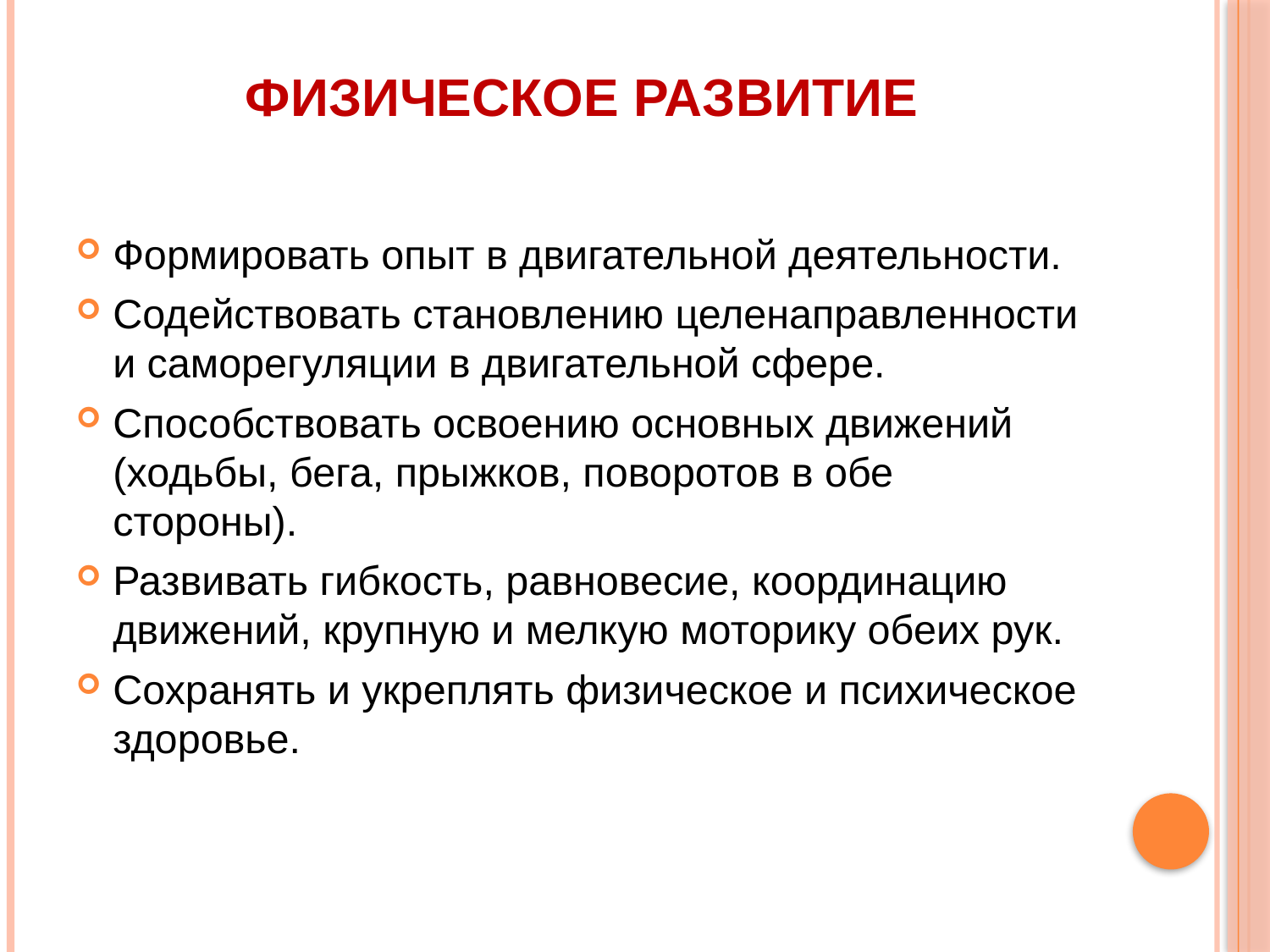

# Физическое развитие
Формировать опыт в двигательной деятельности.
Содействовать становлению целенаправленности и саморегуляции в двигательной сфере.
Способствовать освоению основных движений (ходьбы, бега, прыжков, поворотов в обе стороны).
Развивать гибкость, равновесие, координацию движений, крупную и мелкую моторику обеих рук.
Сохранять и укреплять физическое и психическое здоровье.